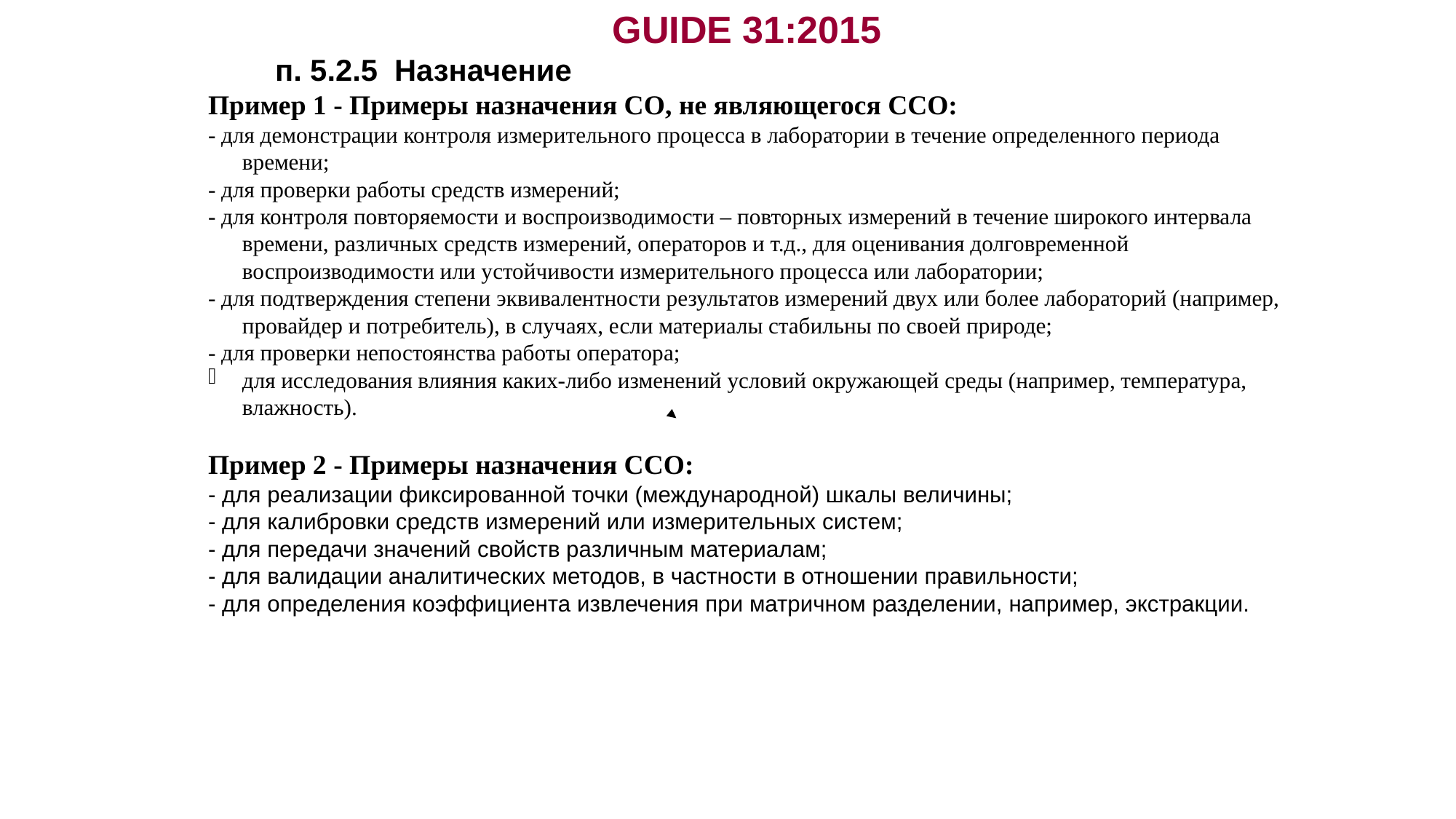

GUIDE 31:2015
        п. 5.2.5  Назначение
Пример 1 - Примеры назначения СО, не являющегося ССО:
- для демонстрации контроля измерительного процесса в лаборатории в течение определенного периода времени;
- для проверки работы средств измерений;
- для контроля повторяемости и воспроизводимости – повторных измерений в течение широкого интервала времени, различных средств измерений, операторов и т.д., для оценивания долговременной воспроизводимости или устойчивости измерительного процесса или лаборатории;
- для подтверждения степени эквивалентности результатов измерений двух или более лабораторий (например, провайдер и потребитель), в случаях, если материалы стабильны по своей природе;
- для проверки непостоянства работы оператора;
для исследования влияния каких-либо изменений условий окружающей среды (например, температура, влажность).

Пример 2 - Примеры назначения ССО:
- для реализации фиксированной точки (международной) шкалы величины;
- для калибровки средств измерений или измерительных систем;
- для передачи значений свойств различным материалам;
- для валидации аналитических методов, в частности в отношении правильности;
- для определения коэффициента извлечения при матричном разделении, например, экстракции.